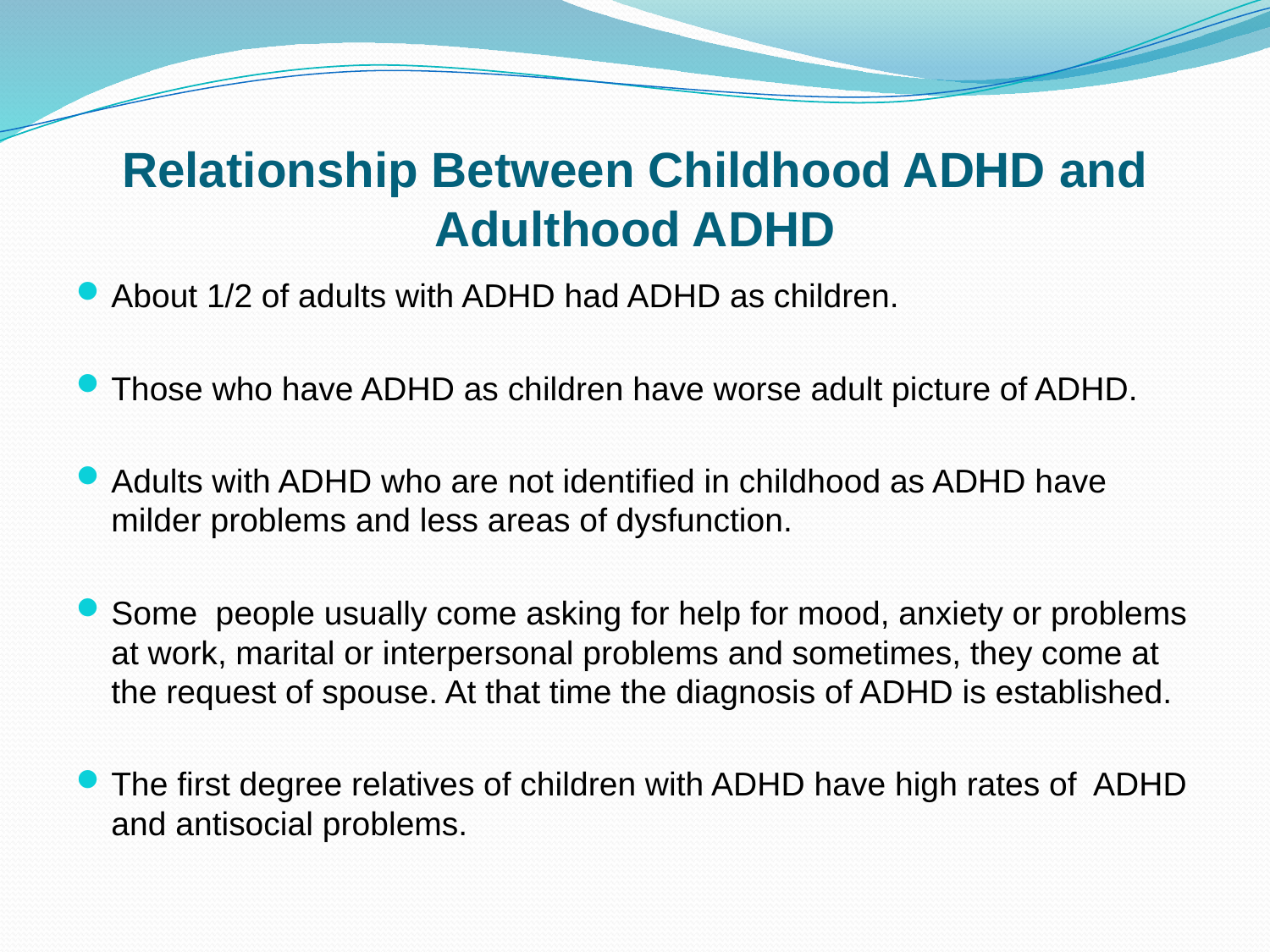

# Relationship Between Childhood ADHD and Adulthood ADHD
About 1/2 of adults with ADHD had ADHD as children.

Those who have ADHD as children have worse adult picture of ADHD.

Adults with ADHD who are not identified in childhood as ADHD have milder problems and less areas of dysfunction.

Some  people usually come asking for help for mood, anxiety or problems at work, marital or interpersonal problems and sometimes, they come at the request of spouse. At that time the diagnosis of ADHD is established.

The first degree relatives of children with ADHD have high rates of  ADHD and antisocial problems.